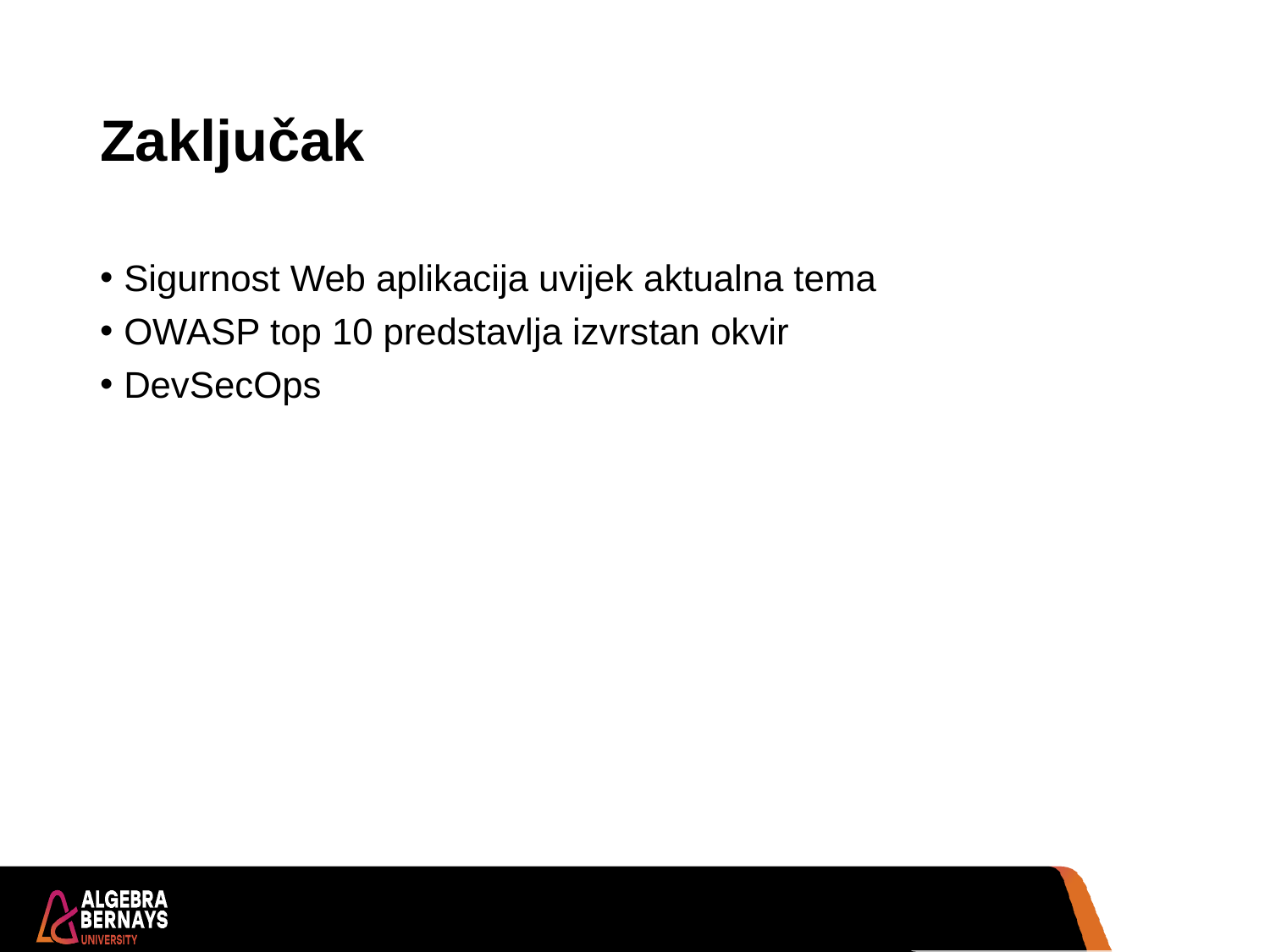

# Zaključak
Sigurnost Web aplikacija uvijek aktualna tema
OWASP top 10 predstavlja izvrstan okvir
DevSecOps